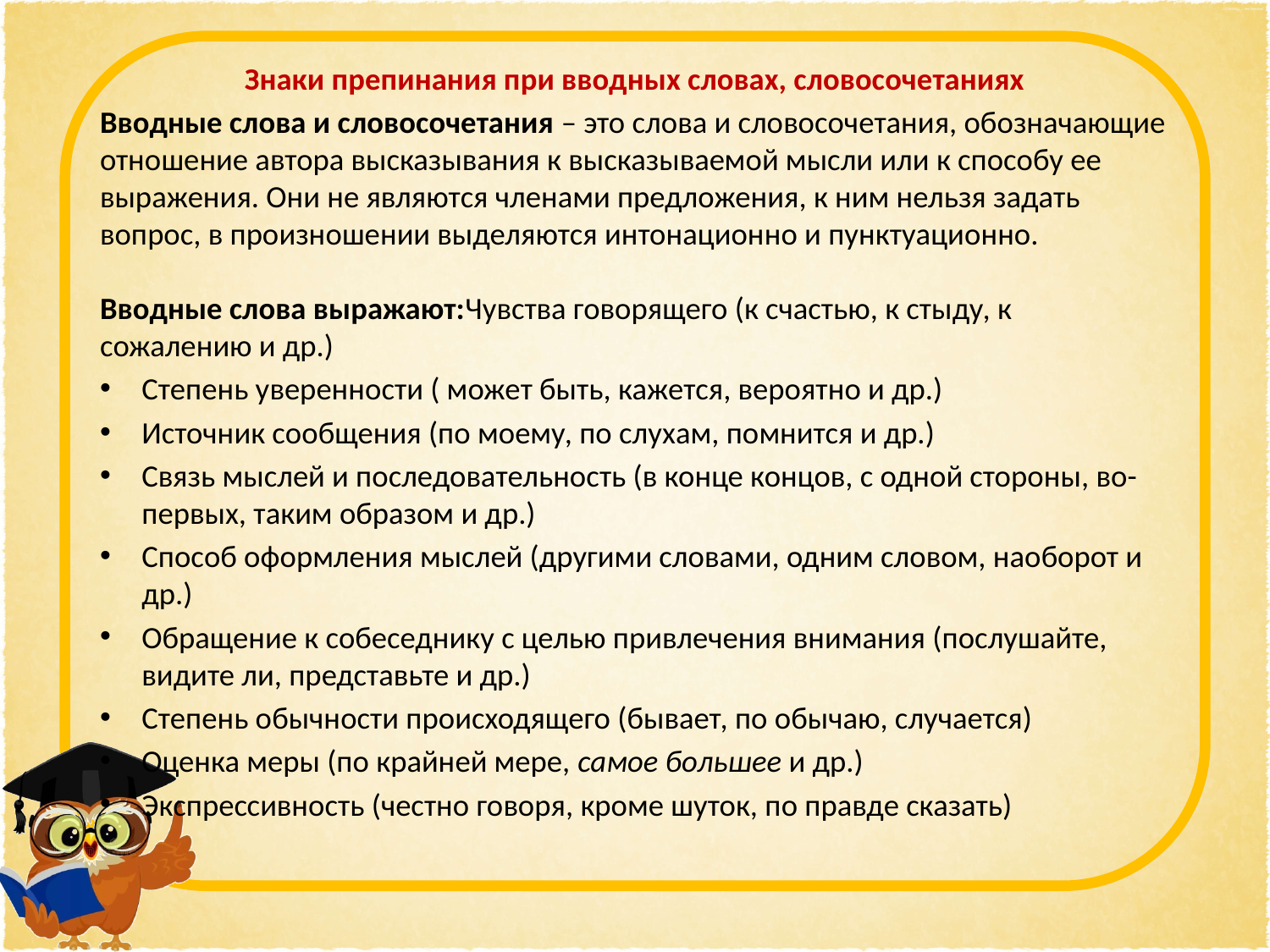

Знаки препинания при вводных словах, словосочетаниях
Вводные слова и словосочетания – это слова и словосочетания, обозначающие отношение автора высказывания к высказываемой мысли или к способу ее выражения. Они не являются членами предложения, к ним нельзя задать вопрос, в произношении выделяются интонационно и пунктуационно.
Вводные слова выражают:Чувства говорящего (к счастью, к стыду, к сожалению и др.)
Степень уверенности ( может быть, кажется, вероятно и др.)
Источник сообщения (по моему, по слухам, помнится и др.)
Связь мыслей и последовательность (в конце концов, с одной стороны, во-первых, таким образом и др.)
Способ оформления мыслей (другими словами, одним словом, наоборот и др.)
Обращение к собеседнику с целью привлечения внимания (послушайте, видите ли, представьте и др.)
Степень обычности происходящего (бывает, по обычаю, случается)
Оценка меры (по крайней мере, самое большее и др.)
Экспрессивность (честно говоря, кроме шуток, по правде сказать)